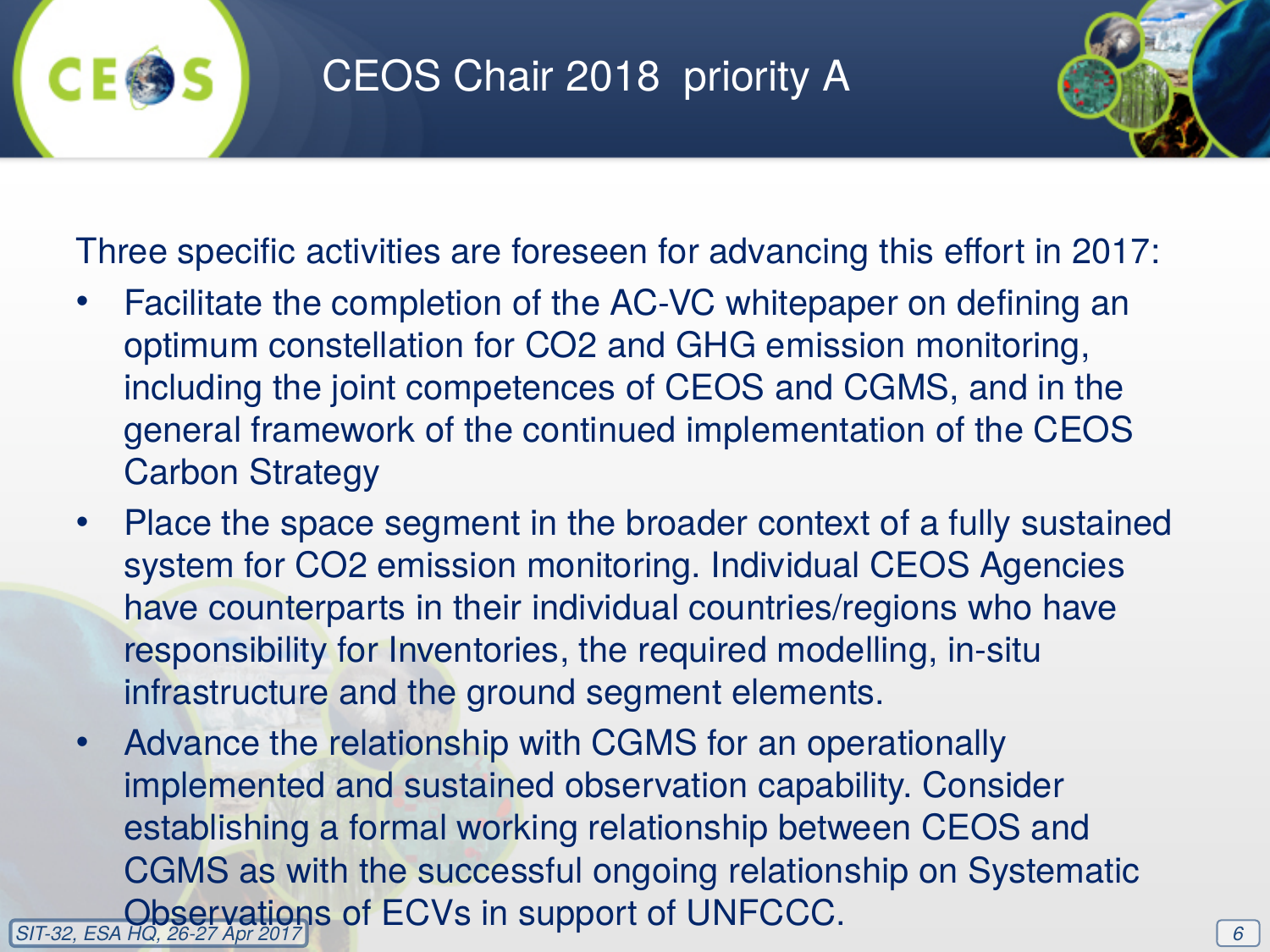

CEOS Chair 2018  priority A

Three specific activities are foreseen for advancing this effort in 2017:
Facilitate the completion of the AC-VC whitepaper on defining an optimum constellation for CO2 and GHG emission monitoring, including the joint competences of CEOS and CGMS, and in the general framework of the continued implementation of the CEOS Carbon Strategy
Place the space segment in the broader context of a fully sustained system for CO2 emission monitoring. Individual CEOS Agencies have counterparts in their individual countries/regions who have responsibility for Inventories, the required modelling, in-situ infrastructure and the ground segment elements.
Advance the relationship with CGMS for an operationally implemented and sustained observation capability. Consider establishing a formal working relationship between CEOS and CGMS as with the successful ongoing relationship on Systematic Observations of ECVs in support of UNFCCC.

6